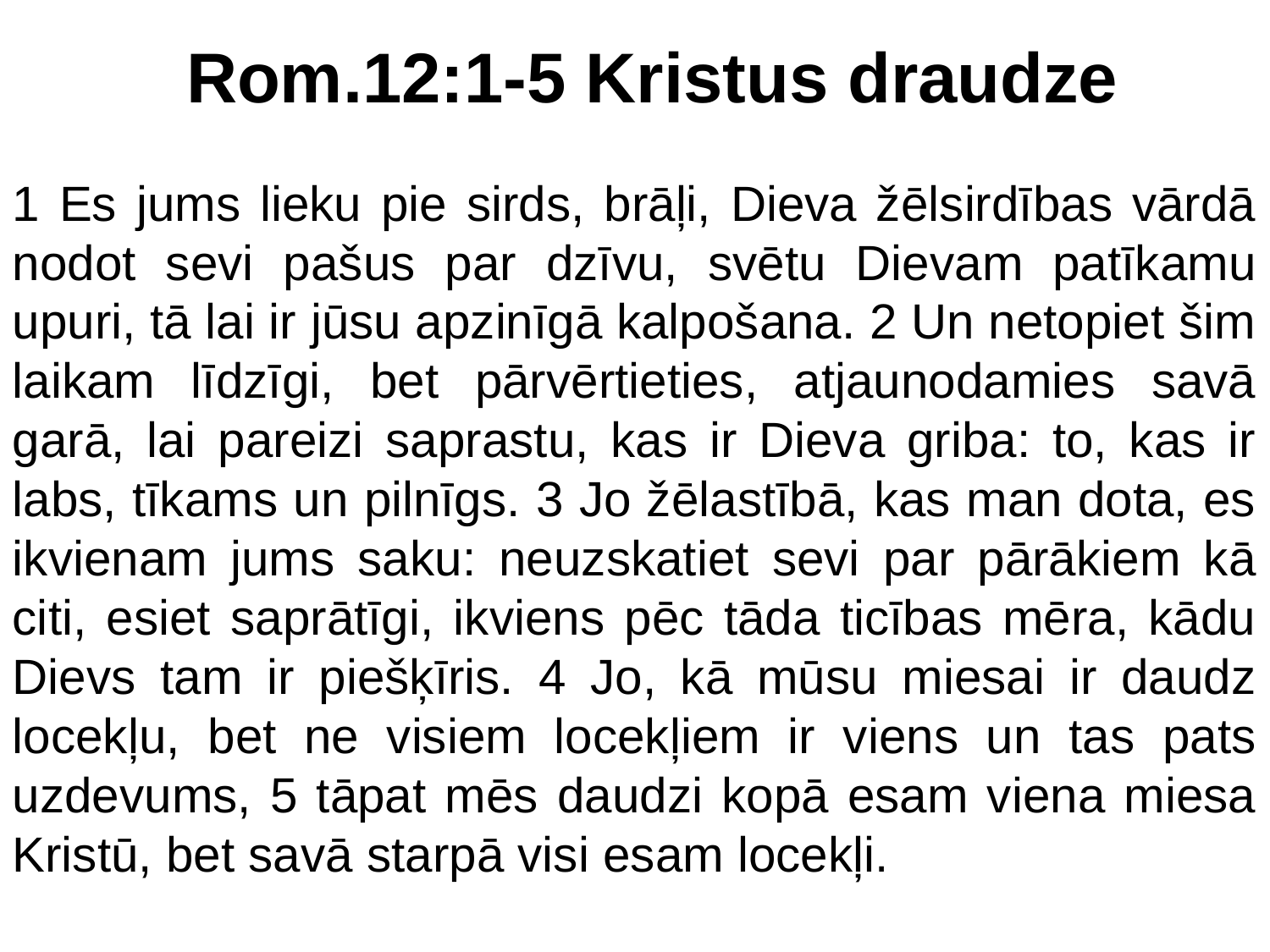

# Rom.12:1-5 Kristus draudze
1 Es jums lieku pie sirds, brāļi, Dieva žēlsirdības vārdā nodot sevi pašus par dzīvu, svētu Dievam patīkamu upuri, tā lai ir jūsu apzinīgā kalpošana. 2 Un netopiet šim laikam līdzīgi, bet pārvērtieties, atjaunodamies savā garā, lai pareizi saprastu, kas ir Dieva griba: to, kas ir labs, tīkams un pilnīgs. 3 Jo žēlastībā, kas man dota, es ikvienam jums saku: neuzskatiet sevi par pārākiem kā citi, esiet saprātīgi, ikviens pēc tāda ticības mēra, kādu Dievs tam ir piešķīris. 4 Jo, kā mūsu miesai ir daudz locekļu, bet ne visiem locekļiem ir viens un tas pats uzdevums, 5 tāpat mēs daudzi kopā esam viena miesa Kristū, bet savā starpā visi esam locekļi.